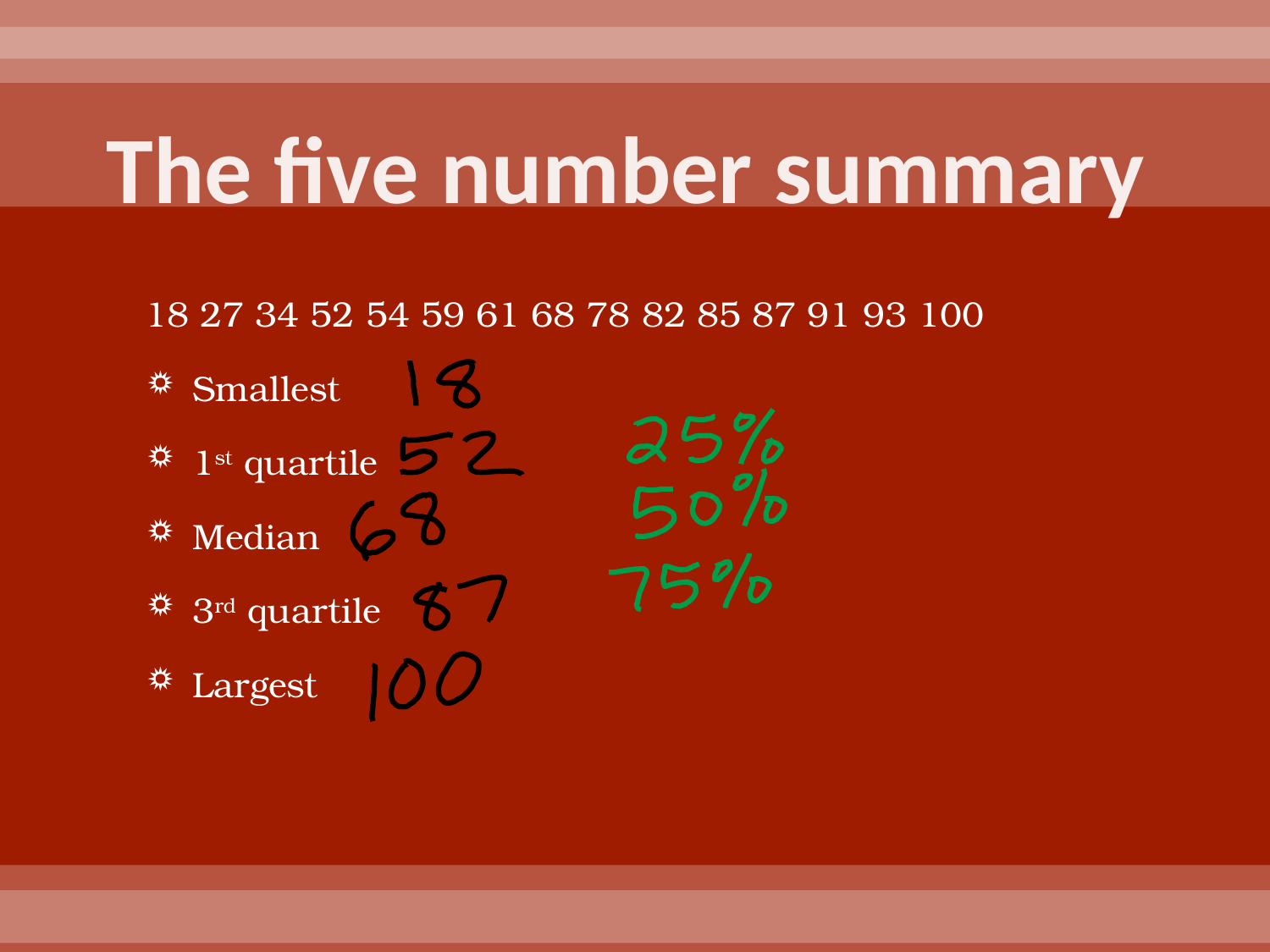

# The five number summary
18 27 34 52 54 59 61 68 78 82 85 87 91 93 100
Smallest
1st quartile
Median
3rd quartile
Largest